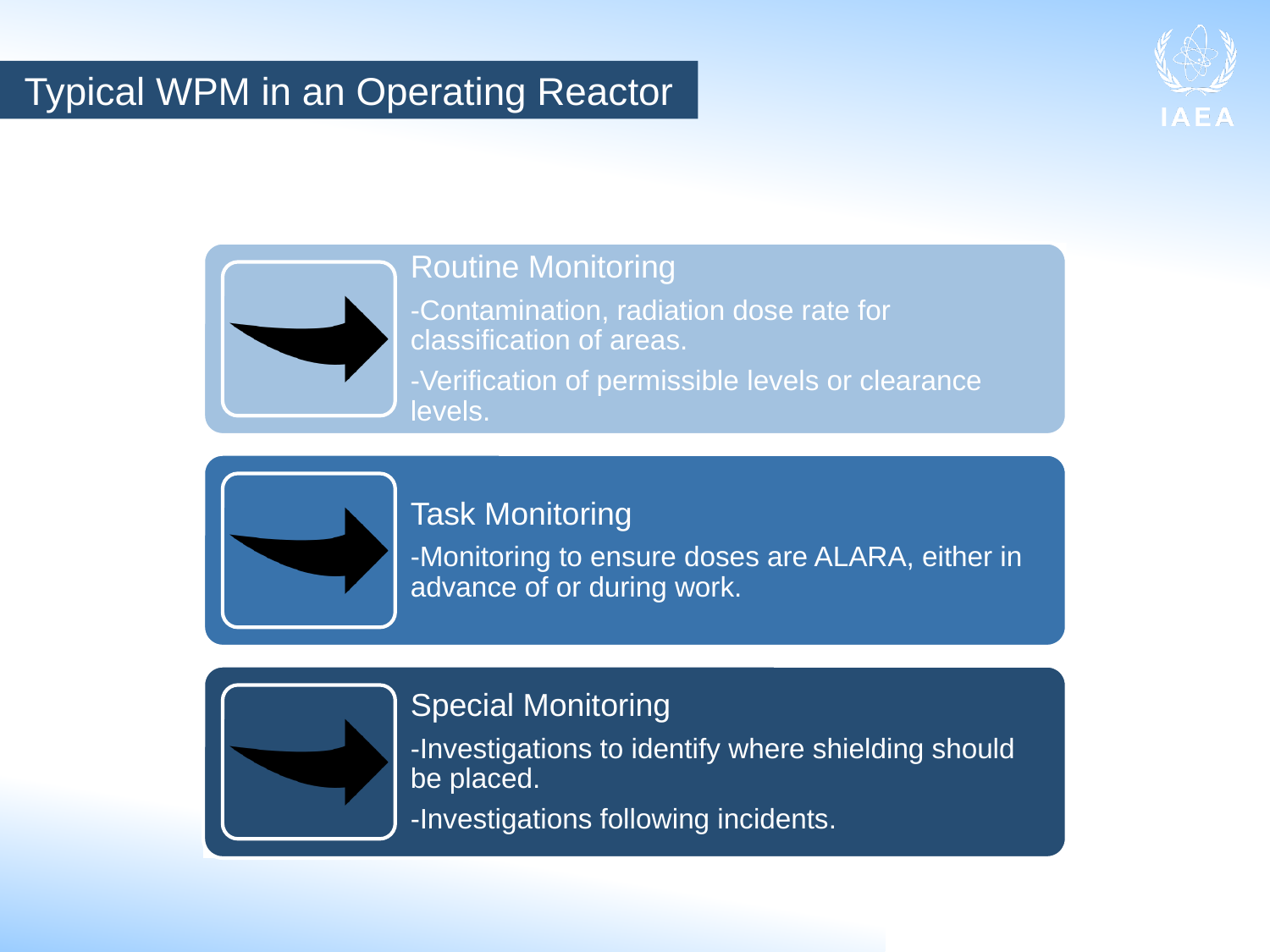

Typical WPM in an Operating Reactor
Routine Monitoring
-Contamination, radiation dose rate for classification of areas.
-Verification of permissible levels or clearance levels.
Task Monitoring
-Monitoring to ensure doses are ALARA, either in advance of or during work.
Special Monitoring
-Investigations to identify where shielding should be placed.
-Investigations following incidents.